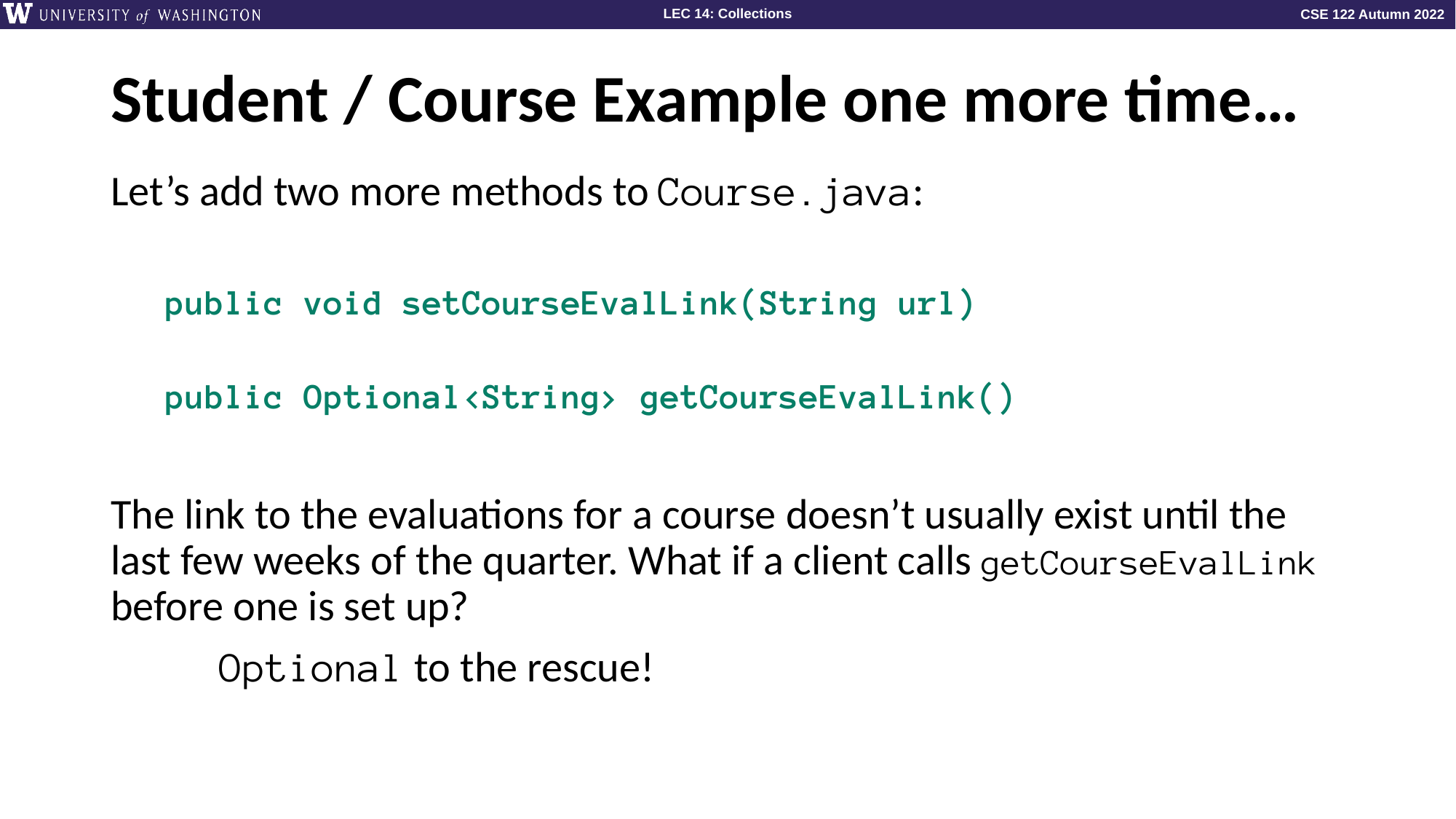

# Student / Course Example one more time…
Let’s add two more methods to Course.java:

public void setCourseEvalLink(String url)

public Optional<String> getCourseEvalLink()

The link to the evaluations for a course doesn’t usually exist until the last few weeks of the quarter. What if a client calls getCourseEvalLink before one is set up?
	Optional to the rescue!